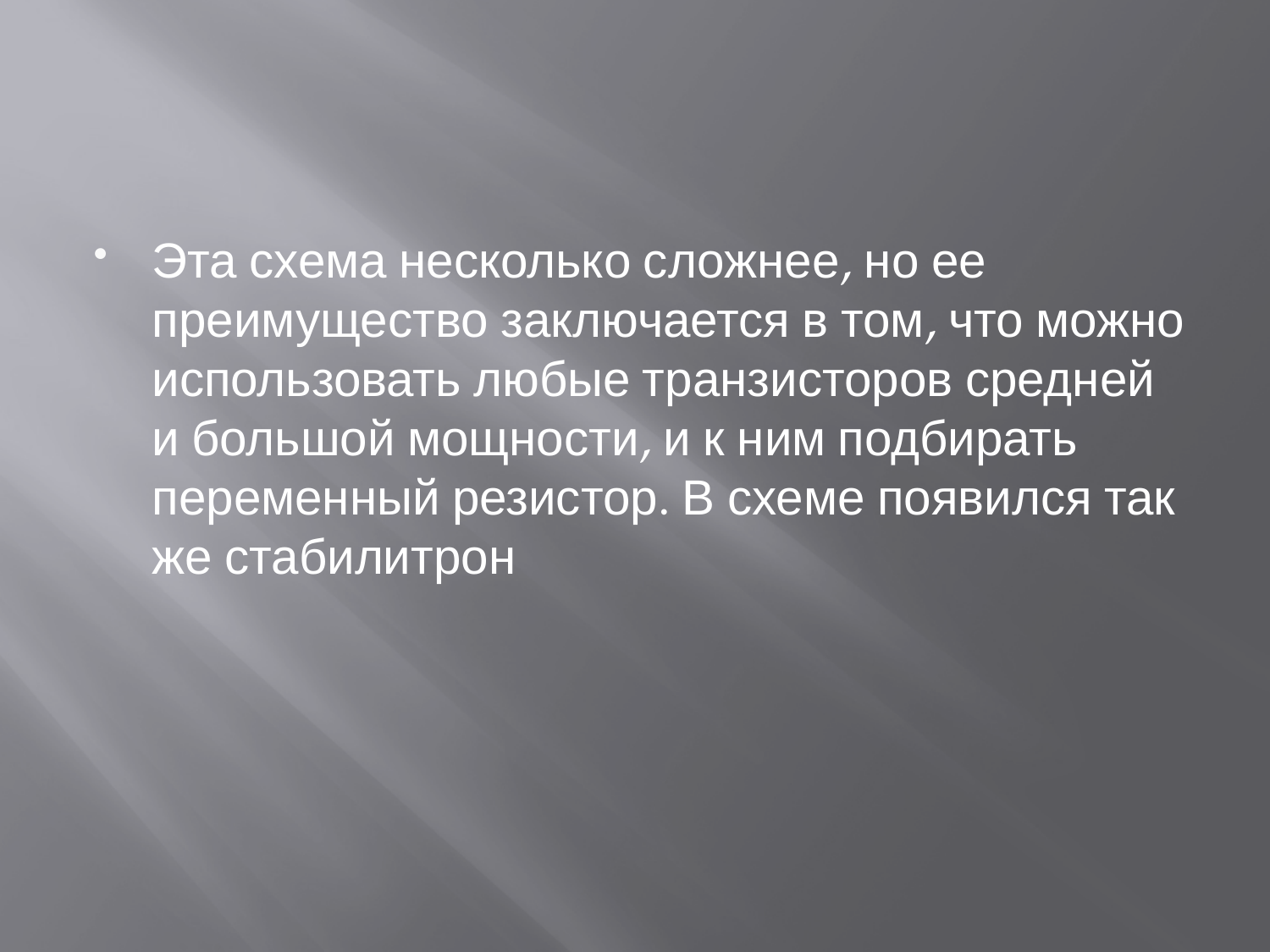

#
Эта схема несколько сложнее, но ее преимущество заключается в том, что можно использовать любые транзисторов средней и большой мощности, и к ним подбирать переменный резистор. В схеме появился так же стабилитрон